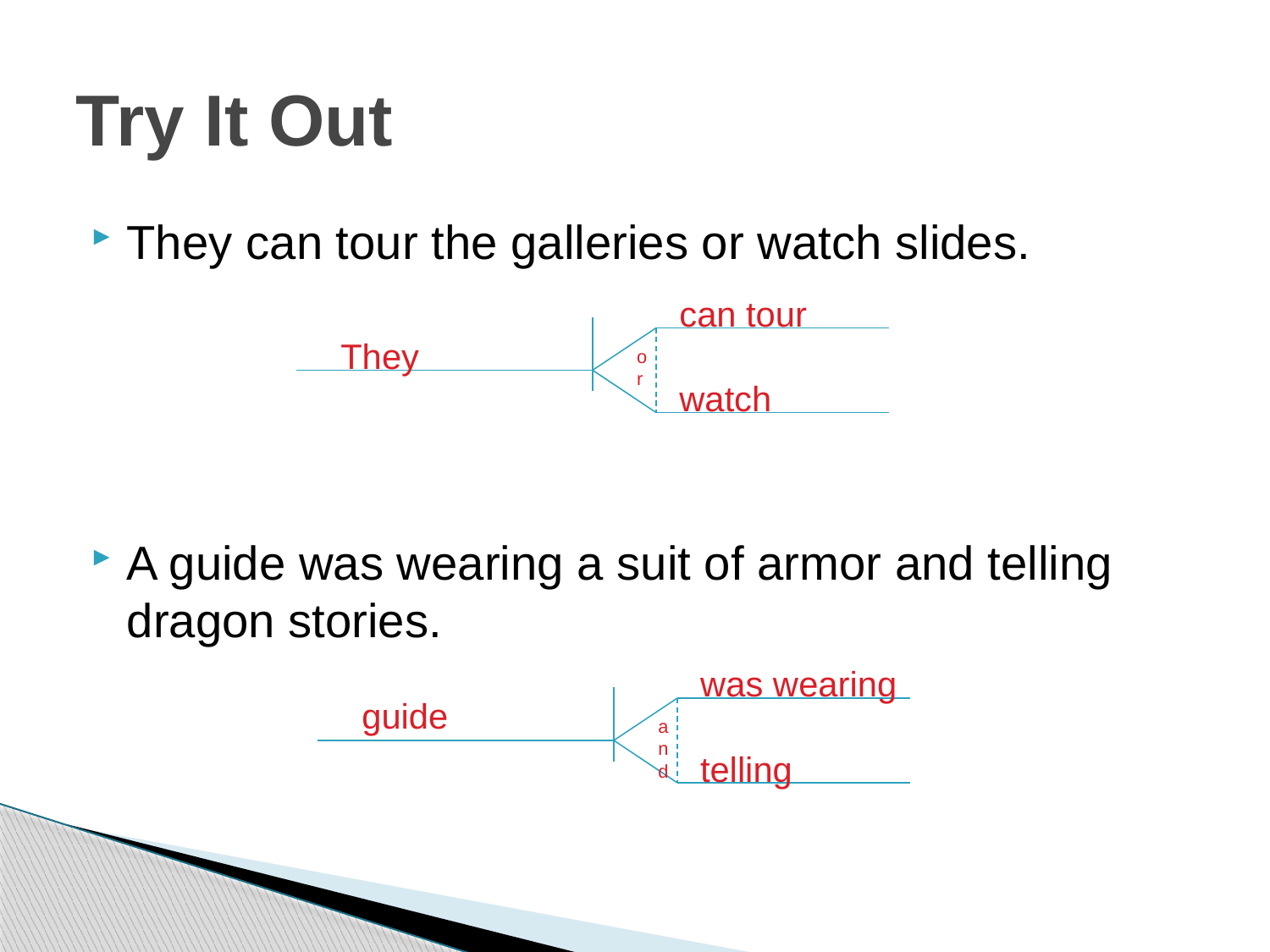

# Try It Out
They can tour the galleries or watch slides.

A guide was wearing a suit of armor and telling dragon stories.
can tour
o
r
watch
They
was wearing
a
n
d
telling
guide